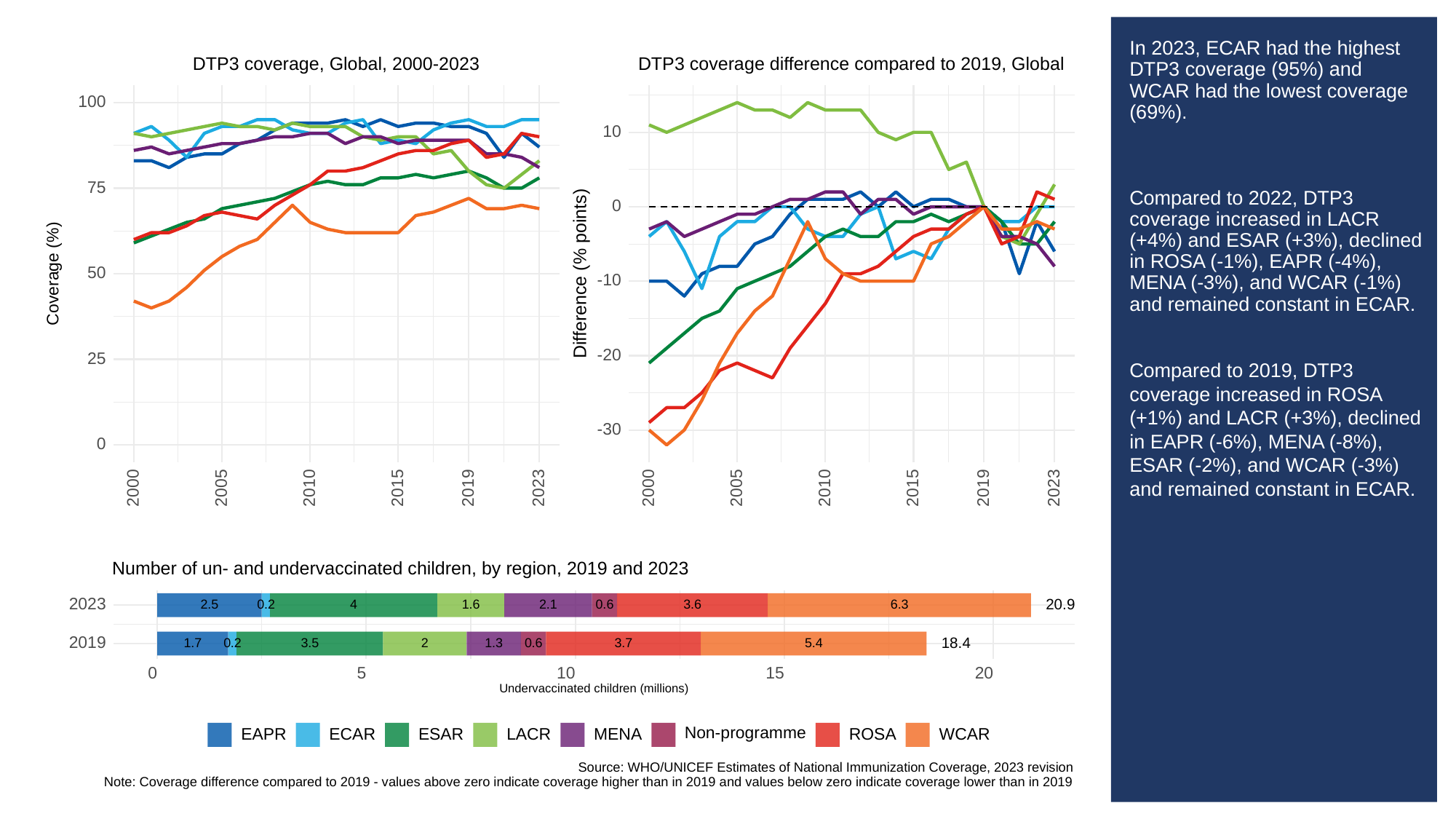

# In 2023, ECAR had the highest DTP3 coverage (95%) and WCAR had the lowest coverage (69%).

Compared to 2022, DTP3 coverage increased in LACR (+4%) and ESAR (+3%), declined in ROSA (-1%), EAPR (-4%), MENA (-3%), and WCAR (-1%) and remained constant in ECAR.

Compared to 2019, DTP3 coverage increased in ROSA (+1%) and LACR (+3%), declined in EAPR (-6%), MENA (-8%), ESAR (-2%), and WCAR (-3%) and remained constant in ECAR.

DTP3 coverage, Global, 2000-2023
DTP3 coverage difference compared to 2019, Global

100

10

75

0

Difference (% points)
Coverage (%)
50

-10

-20
25

-30

0

2023
2023
2000
2005
2010
2015
2019
2000
2005
2010
2015
2019
Number of un- and undervaccinated children, by region, 2019 and 2023

2023
20.9
3.6
6.3
2.5
0.2
1.6
0.6
2.1
4

2019
18.4
3.5
1.3
3.7
0.2
0.6
5.4
1.7
2

0
10
15
20
5
Undervaccinated children (millions)

Non-programme
ROSA
ECAR
ESAR
LACR
WCAR
EAPR
MENA
Source: WHO/UNICEF Estimates of National Immunization Coverage, 2023 revision
Note: Coverage difference compared to 2019 - values above zero indicate coverage higher than in 2019 and values below zero indicate coverage lower than in 2019